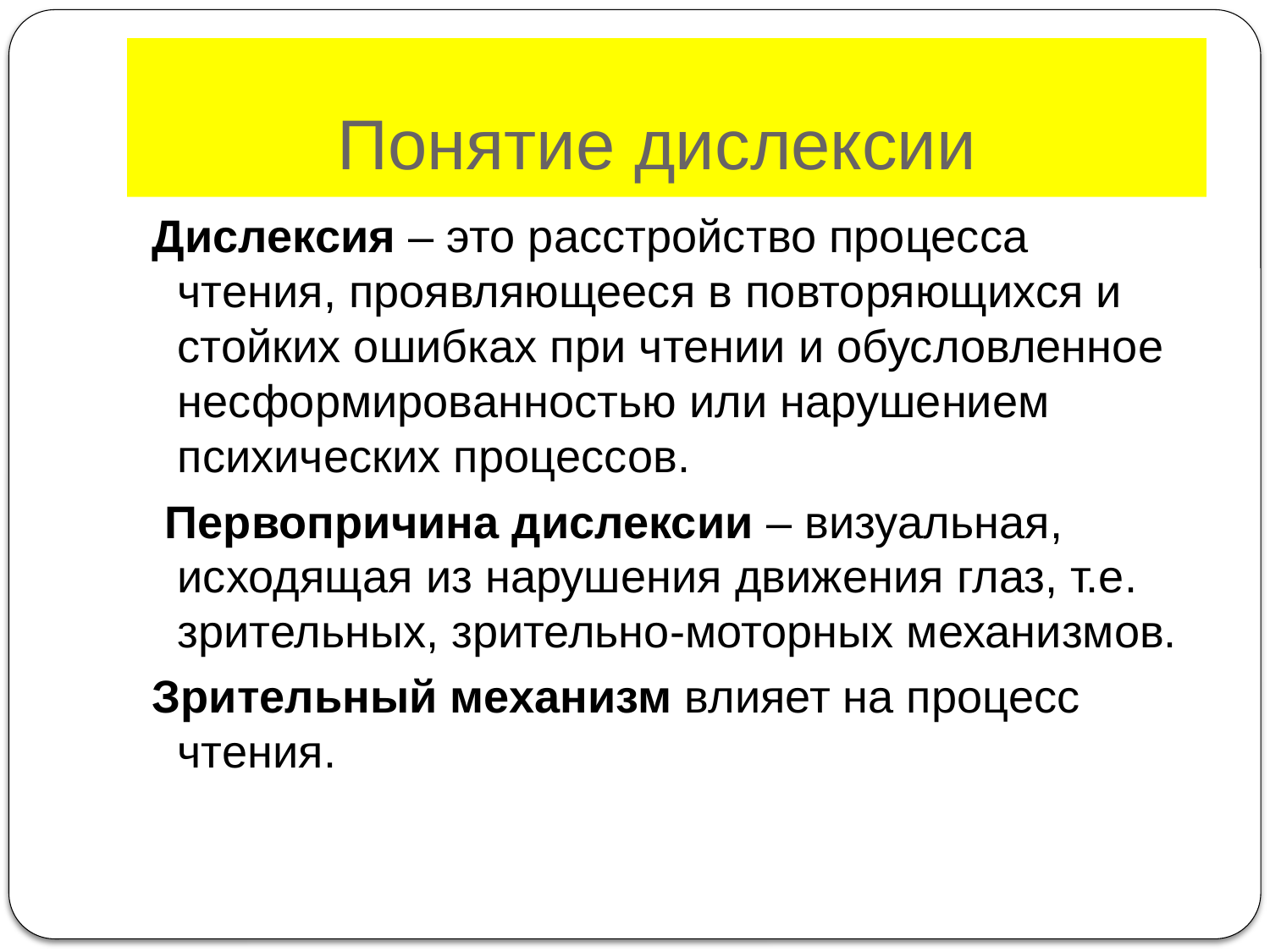

# Понятие дислексии
 Дислексия – это расстройство процесса чтения, проявляющееся в повторяющихся и стойких ошибках при чтении и обусловленное несформированностью или нарушением психических процессов.
  Первопричина дислексии – визуальная, исходящая из нарушения движения глаз, т.е. зрительных, зрительно-моторных механизмов.
 Зрительный механизм влияет на процесс чтения.